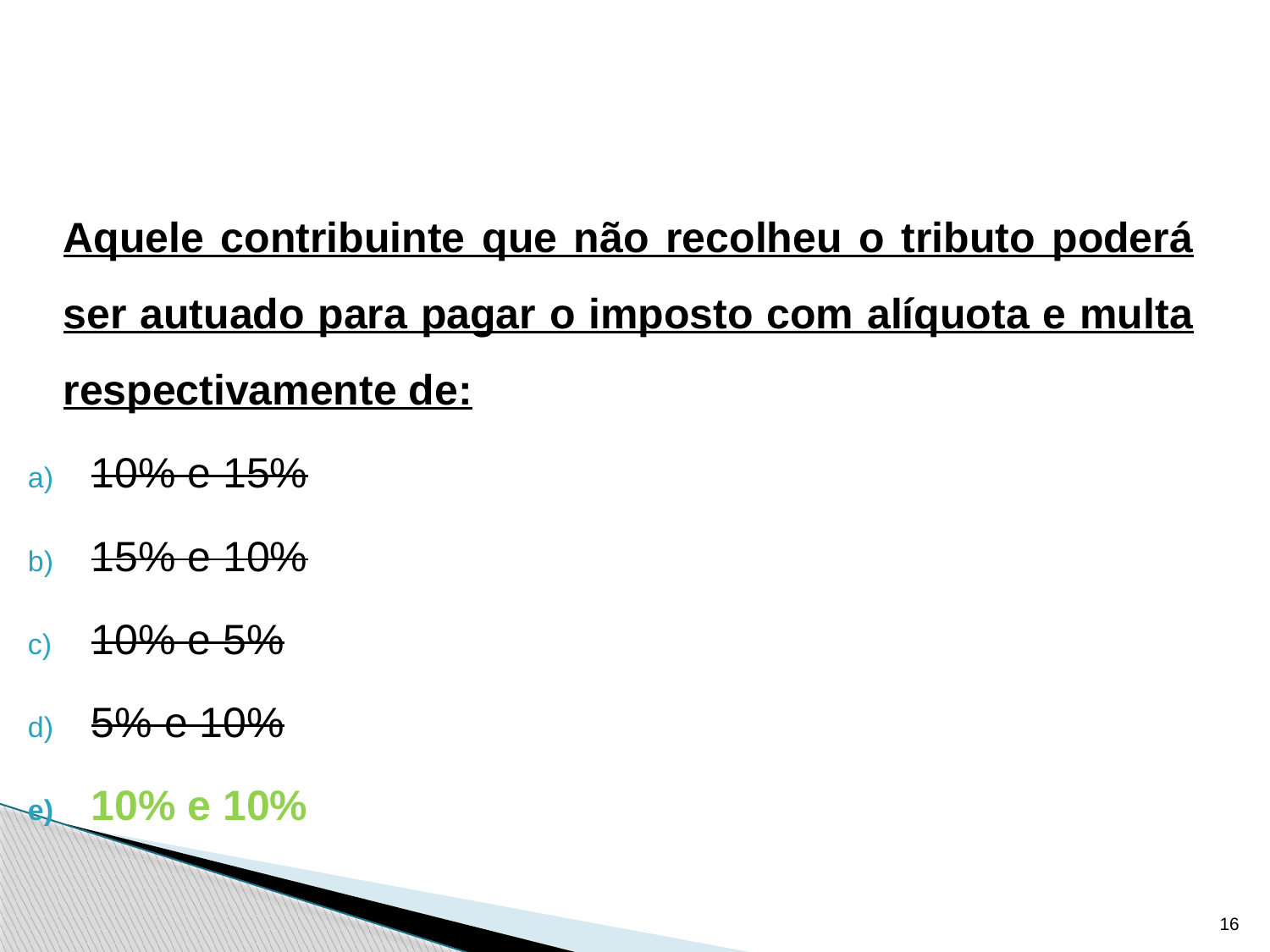

Aquele contribuinte que não recolheu o tributo poderá ser autuado para pagar o imposto com alíquota e multa respectivamente de:
10% e 15%
15% e 10%
10% e 5%
5% e 10%
10% e 10%

16